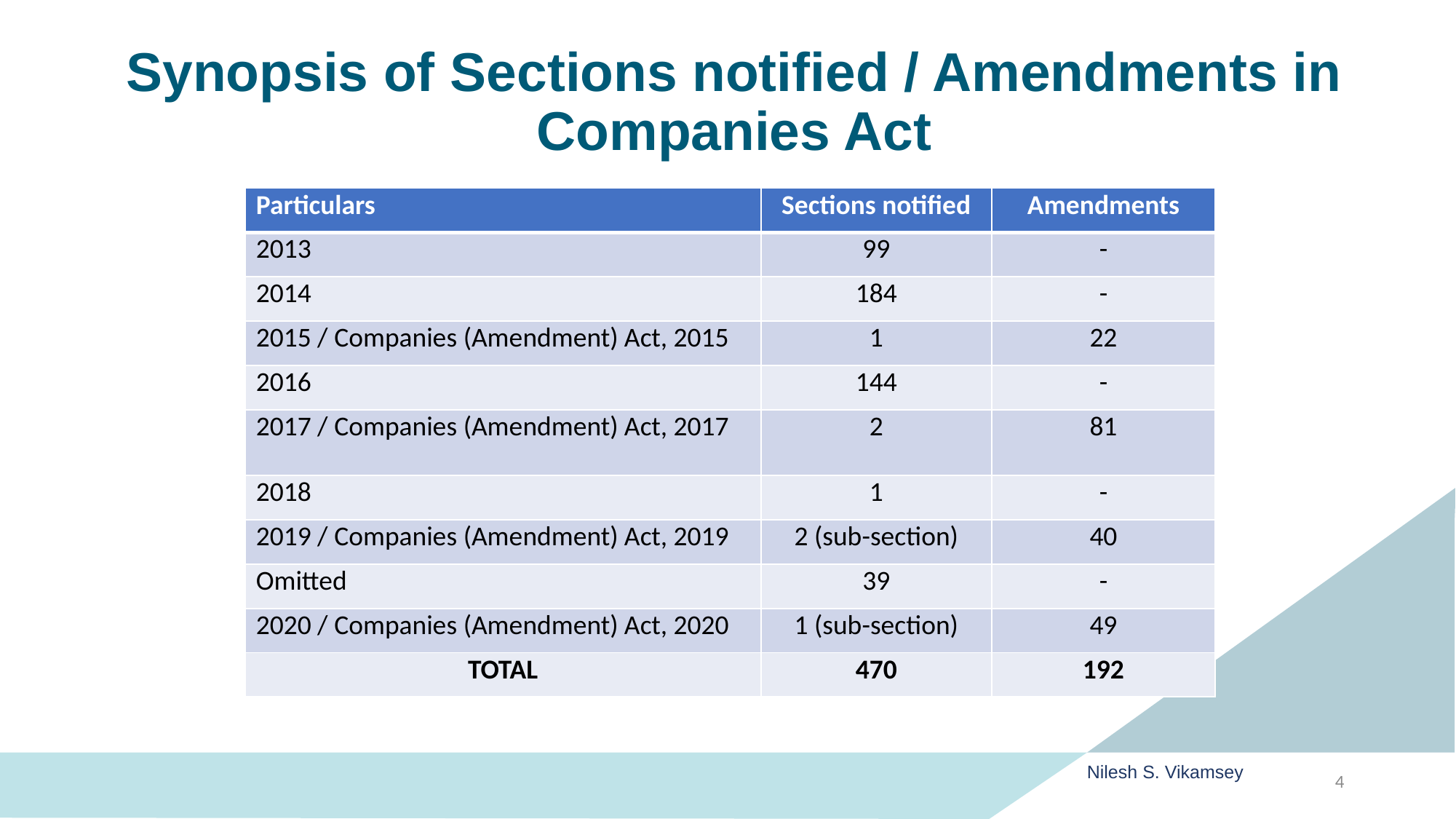

# Synopsis of Sections notified / Amendments in Companies Act

| Particulars | Sections notified | Amendments |
| --- | --- | --- |
| 2013 | 99 | - |
| 2014 | 184 | - |
| 2015 / Companies (Amendment) Act, 2015 | 1 | 22 |
| 2016 | 144 | - |
| 2017 / Companies (Amendment) Act, 2017 | 2 | 81 |
| 2018 | 1 | - |
| 2019 / Companies (Amendment) Act, 2019 | 2 (sub-section) | 40 |
| Omitted | 39 | - |
| 2020 / Companies (Amendment) Act, 2020 | 1 (sub-section) | 49 |
| TOTAL | 470 | 192 |

Nilesh S. Vikamsey
4